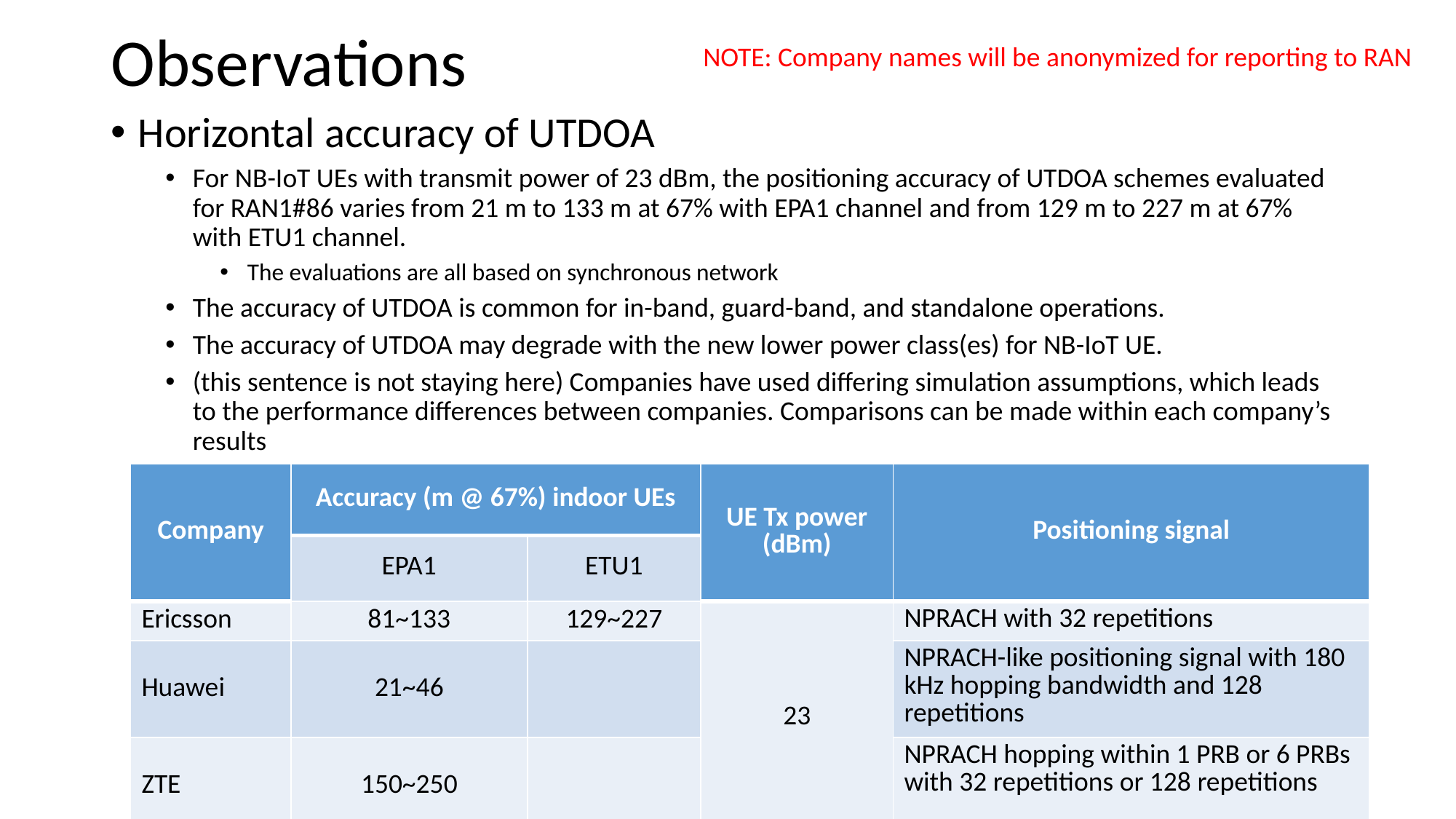

# Observations
NOTE: Company names will be anonymized for reporting to RAN
Horizontal accuracy of UTDOA
For NB-IoT UEs with transmit power of 23 dBm, the positioning accuracy of UTDOA schemes evaluated for RAN1#86 varies from 21 m to 133 m at 67% with EPA1 channel and from 129 m to 227 m at 67% with ETU1 channel.
The evaluations are all based on synchronous network
The accuracy of UTDOA is common for in-band, guard-band, and standalone operations.
The accuracy of UTDOA may degrade with the new lower power class(es) for NB-IoT UE.
(this sentence is not staying here) Companies have used differing simulation assumptions, which leads to the performance differences between companies. Comparisons can be made within each company’s results
| Company | Accuracy (m @ 67%) indoor UEs |  | UE Tx power (dBm) | Positioning signal |
| --- | --- | --- | --- | --- |
|  | EPA1 | ETU1 |  |  |
| Ericsson | 81~133 | 129~227 | 23 | NPRACH with 32 repetitions |
| Huawei | 21~46 |  |  | NPRACH-like positioning signal with 180 kHz hopping bandwidth and 128 repetitions |
| ZTE | 150~250 |  |  | NPRACH hopping within 1 PRB or 6 PRBs with 32 repetitions or 128 repetitions |